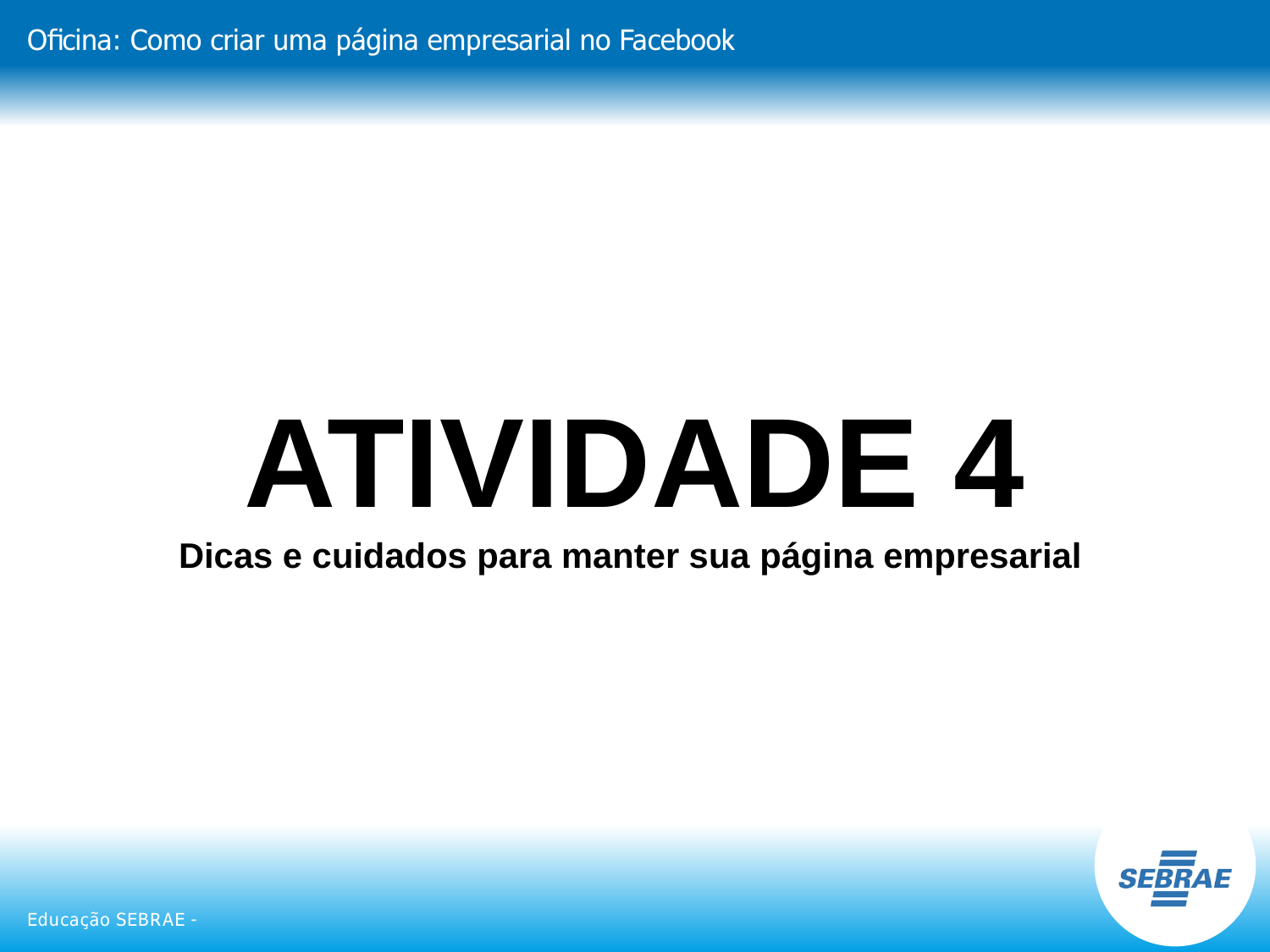

ATIVIDADE 4
Dicas e cuidados para manter sua página empresarial